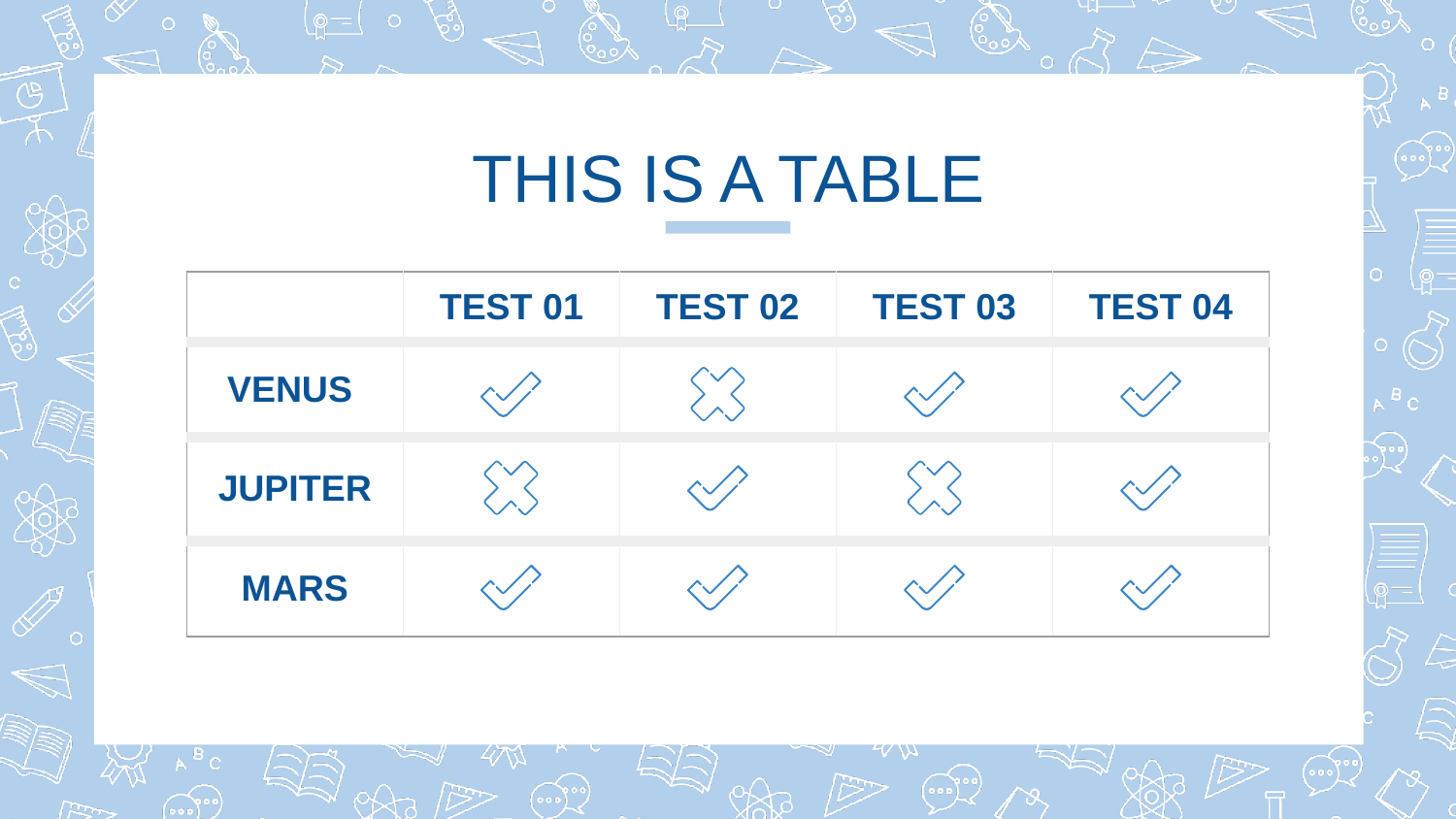

# THIS IS A TABLE
|  | TEST 01 | TEST 02 | TEST 03 | TEST 04 |
| --- | --- | --- | --- | --- |
| VENUS |  |  |  |  |
| JUPITER |  |  |  |  |
| MARS |  |  |  |  |